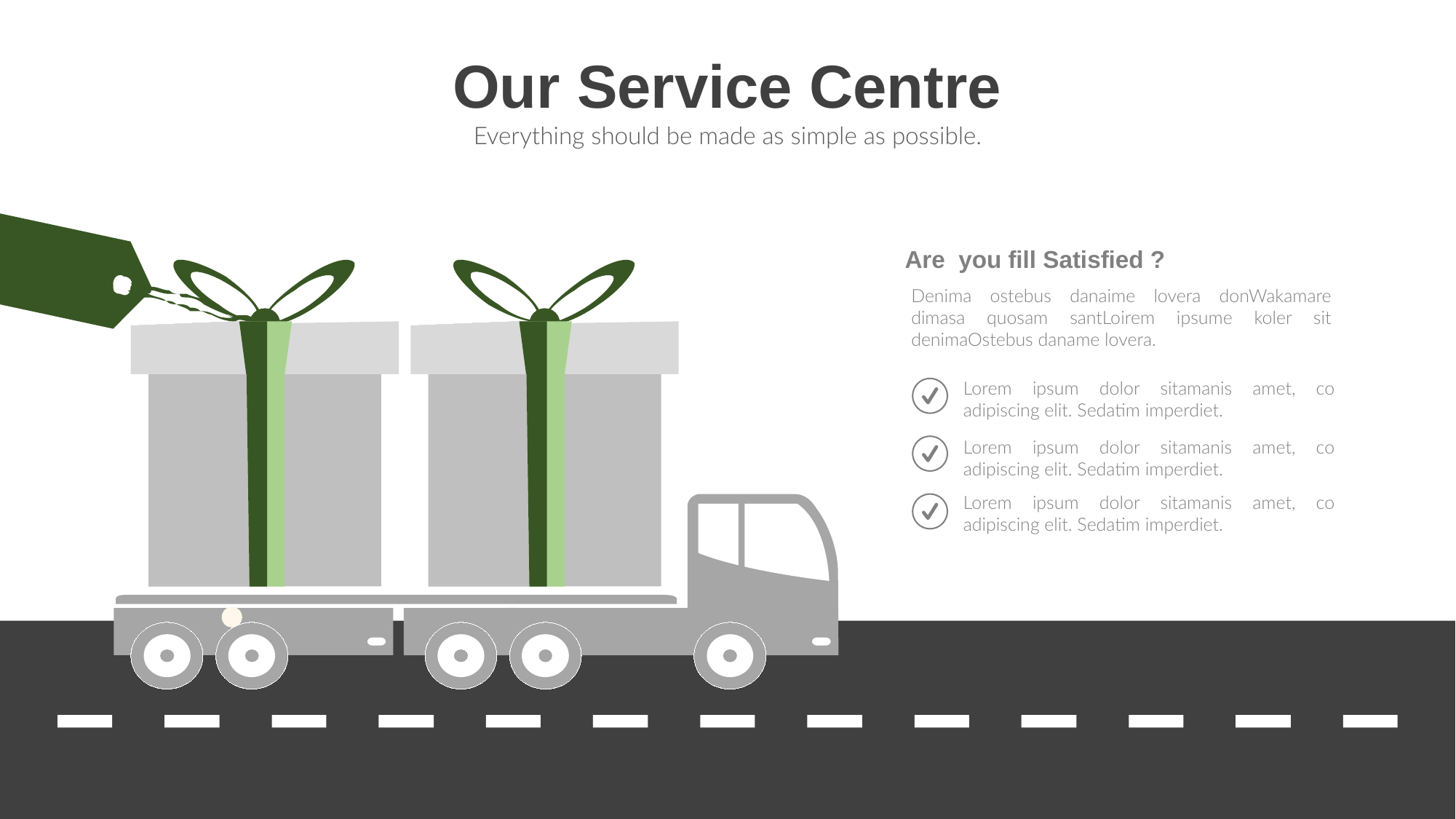

Our Service Centre
Everything should be made as simple as possible.

Are  you fill Satisfied ?
Denima ostebus danaime lovera donWakamare dimasa quosam santLoirem ipsume koler sit denimaOstebus daname lovera.
Lorem ipsum dolor sitamanis amet, co adipiscing elit. Sedatim imperdiet.

Lorem ipsum dolor sitamanis amet, co adipiscing elit. Sedatim imperdiet.

Lorem ipsum dolor sitamanis amet, co adipiscing elit. Sedatim imperdiet.